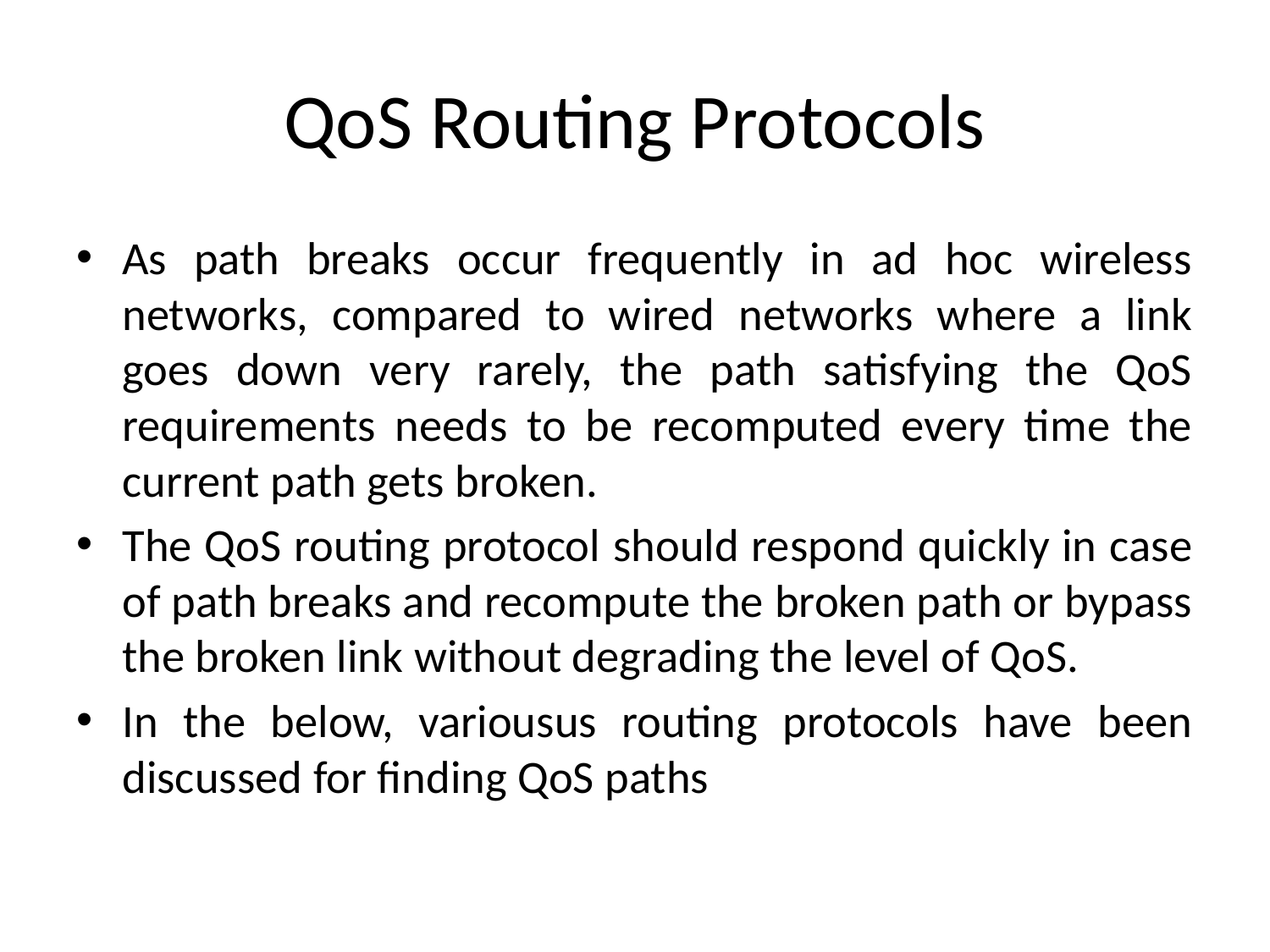

# QoS Routing Protocols
As path breaks occur frequently in ad hoc wireless networks, compared to wired networks where a link goes down very rarely, the path satisfying the QoS requirements needs to be recomputed every time the current path gets broken.
The QoS routing protocol should respond quickly in case of path breaks and recompute the broken path or bypass the broken link without degrading the level of QoS.
In the below, variousus routing protocols have been discussed for finding QoS paths